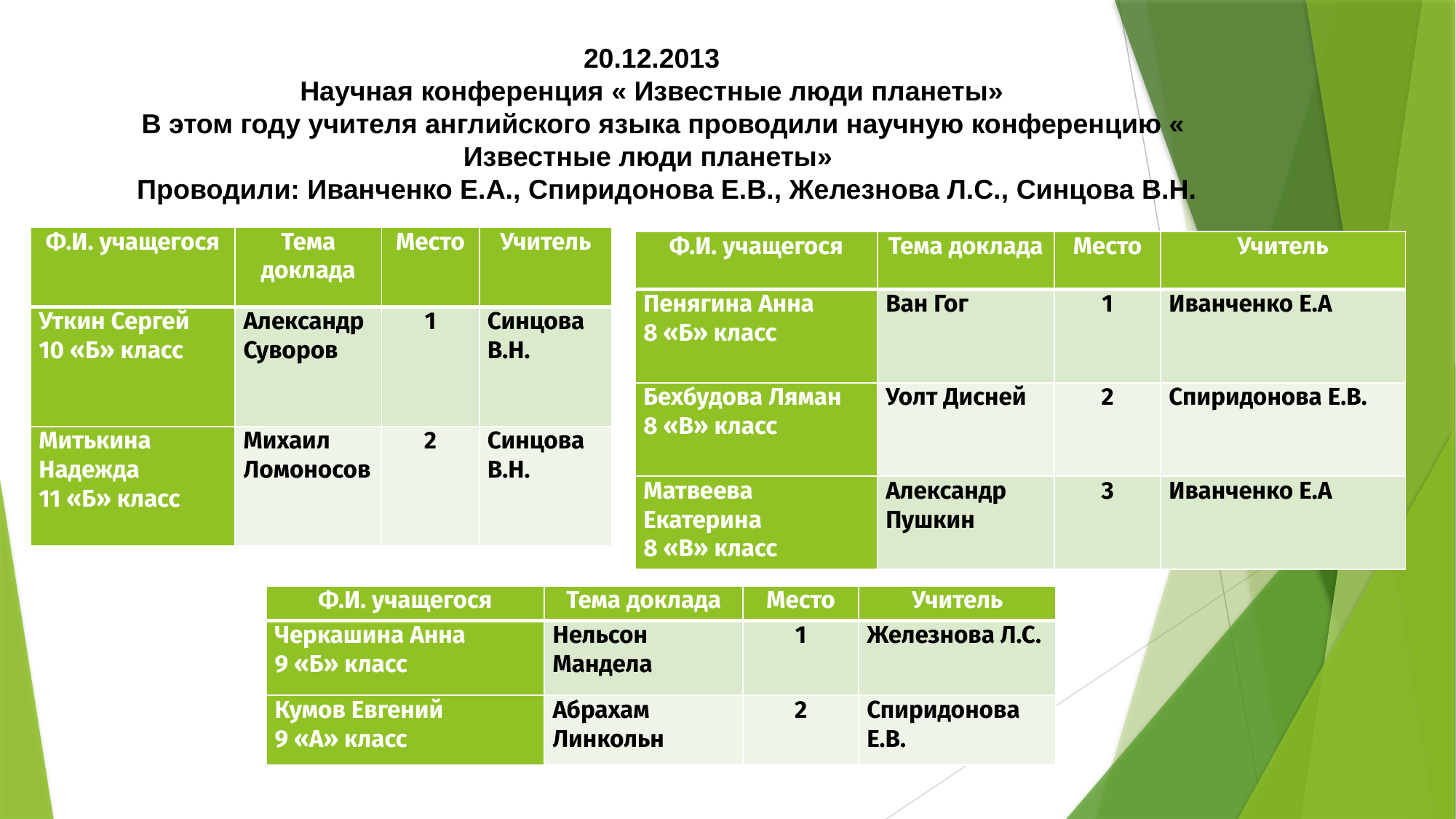

20.12.2013
Научная конференция « Известные люди планеты»
   В этом году учителя английского языка проводили научную конференцию « Известные люди планеты»
    Проводили: Иванченко Е.А., Спиридонова Е.В., Железнова Л.С., Синцова В.Н.
| Ф.И. учащегося | Тема доклада | Место | Учитель |
| --- | --- | --- | --- |
| Уткин Сергей 10 «Б» класс | Александр Суворов | 1 | Синцова В.Н. |
| Митькина Надежда 11 «Б» класс | Михаил Ломоносов | 2 | Синцова В.Н. |
| Ф.И. учащегося | Тема доклада | Место | Учитель |
| --- | --- | --- | --- |
| Пенягина Анна 8 «Б» класс | Ван Гог | 1 | Иванченко Е.А |
| Бехбудова Ляман 8 «В» класс | Уолт Дисней | 2 | Спиридонова Е.В. |
| Матвеева Екатерина 8 «В» класс | Александр Пушкин | 3 | Иванченко Е.А |
| Ф.И. учащегося | Тема доклада | Место | Учитель |
| --- | --- | --- | --- |
| Черкашина Анна 9 «Б» класс | Нельсон Мандела | 1 | Железнова Л.С. |
| Кумов Евгений 9 «А» класс | Абрахам Линкольн | 2 | Спиридонова Е.В. |